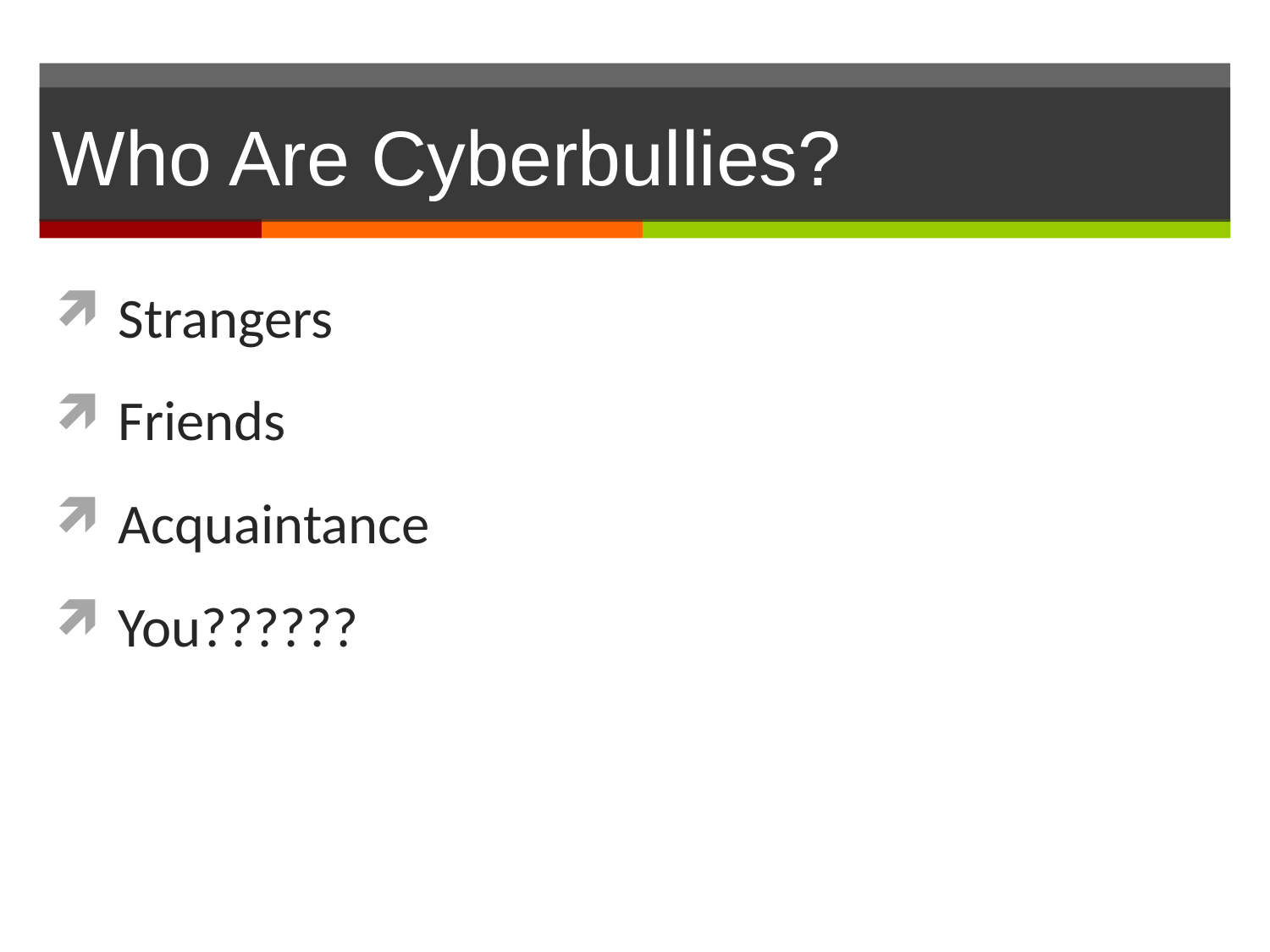

# Who Are Cyberbullies?
Strangers
Friends
Acquaintance
You??????